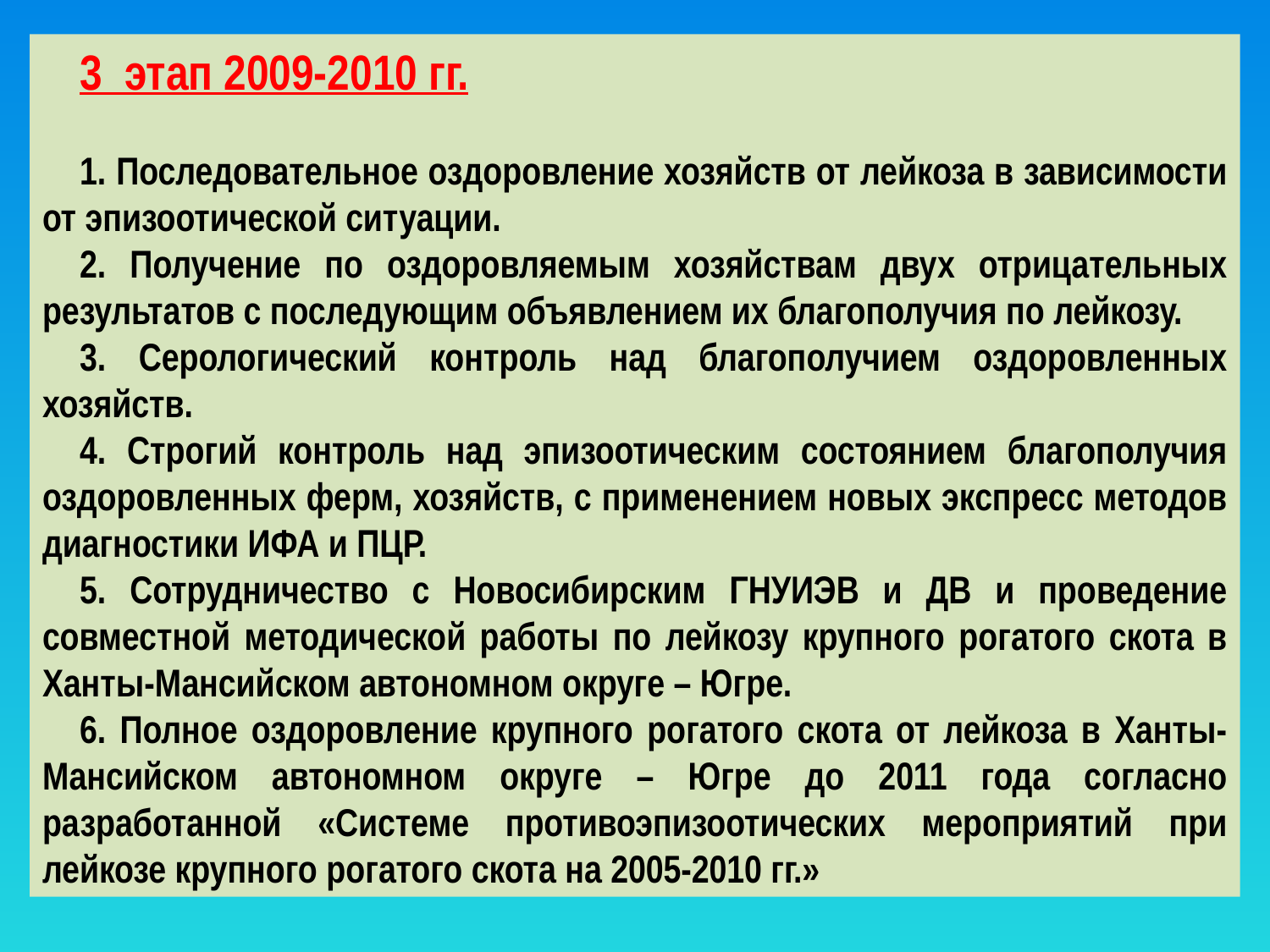

3  этап 2009-2010 гг.

1. Последовательное оздоровление хозяйств от лейкоза в зависимости от эпизоотической ситуации.
2. Получение по оздоровляемым хозяйствам двух отрицательных результатов с последующим объявлением их благополучия по лейкозу.
3. Серологический контроль над благополучием оздоровленных хозяйств.
4. Строгий контроль над эпизоотическим состоянием благополучия оздоровленных ферм, хозяйств, с применением новых экспресс методов диагностики ИФА и ПЦР.
5. Сотрудничество с Новосибирским ГНУИЭВ и ДВ и проведение совместной методической работы по лейкозу крупного рогатого скота в Ханты-Мансийском автономном округе – Югре.
6. Полное оздоровление крупного рогатого скота от лейкоза в Ханты-Мансийском автономном округе – Югре до 2011 года согласно разработанной «Системе противоэпизоотических мероприятий при лейкозе крупного рогатого скота на 2005-2010 гг.»